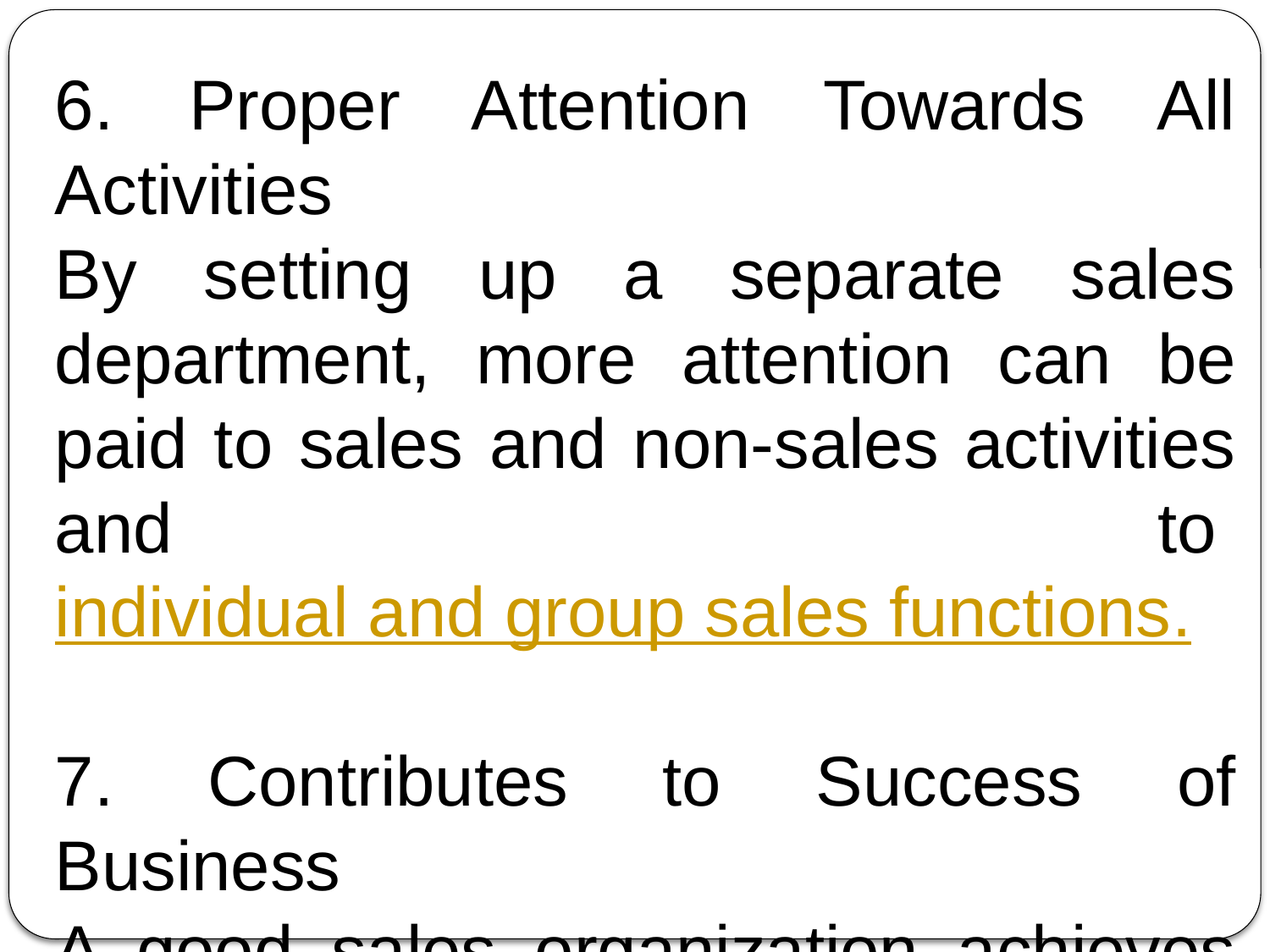

6. Proper Attention Towards All Activities
By setting up a separate sales department, more attention can be paid to sales and non-sales activities and to individual and group sales functions.

7. Contributes to Success of Business
A good sales organization achieves goals at the minimum costs.